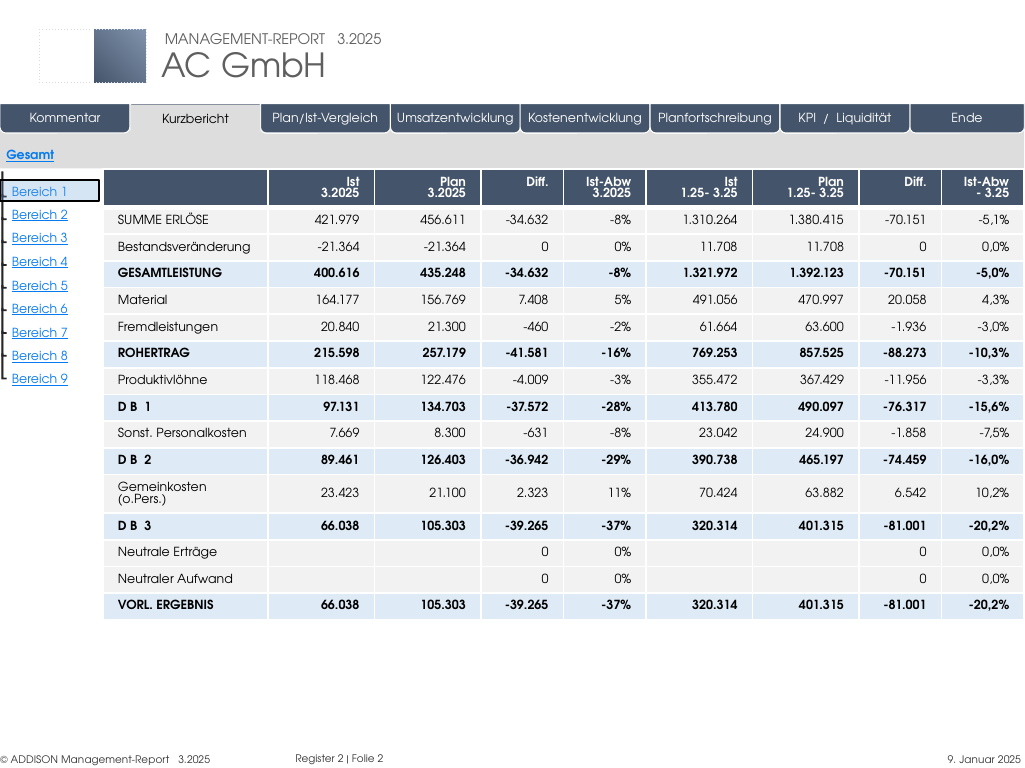

|  |  |  |  |  |  |
| --- | --- | --- | --- | --- | --- |
Eigene Folien
|  | Ist 3.2025 | Plan 3.2025 | Diff. | Ist-Abw 3.2025 | Ist 1.25- 3.25 | Plan 1.25- 3.25 | Diff. | Ist-Abw - 3.25 |
| --- | --- | --- | --- | --- | --- | --- | --- | --- |
| SUMME ERLÖSE | 421.979 | 456.611 | -34.632 | -8% | 1.310.264 | 1.380.415 | -70.151 | -5,1% |
| Bestandsveränderung | -21.364 | -21.364 | 0 | 0% | 11.708 | 11.708 | 0 | 0,0% |
| GESAMTLEISTUNG | 400.616 | 435.248 | -34.632 | -8% | 1.321.972 | 1.392.123 | -70.151 | -5,0% |
| Material | 164.177 | 156.769 | 7.408 | 5% | 491.056 | 470.997 | 20.058 | 4,3% |
| Fremdleistungen | 20.840 | 21.300 | -460 | -2% | 61.664 | 63.600 | -1.936 | -3,0% |
| ROHERTRAG | 215.598 | 257.179 | -41.581 | -16% | 769.253 | 857.525 | -88.273 | -10,3% |
| Produktivlöhne | 118.468 | 122.476 | -4.009 | -3% | 355.472 | 367.429 | -11.956 | -3,3% |
| D B 1 | 97.131 | 134.703 | -37.572 | -28% | 413.780 | 490.097 | -76.317 | -15,6% |
| Sonst. Personalkosten | 7.669 | 8.300 | -631 | -8% | 23.042 | 24.900 | -1.858 | -7,5% |
| D B 2 | 89.461 | 126.403 | -36.942 | -29% | 390.738 | 465.197 | -74.459 | -16,0% |
| Gemeinkosten (o.Pers.) | 23.423 | 21.100 | 2.323 | 11% | 70.424 | 63.882 | 6.542 | 10,2% |
| D B 3 | 66.038 | 105.303 | -39.265 | -37% | 320.314 | 401.315 | -81.001 | -20,2% |
| Neutrale Erträge |  |  | 0 | 0% |  |  | 0 | 0,0% |
| Neutraler Aufwand |  |  | 0 | 0% |  |  | 0 | 0,0% |
| VORL. ERGEBNIS | 66.038 | 105.303 | -39.265 | -37% | 320.314 | 401.315 | -81.001 | -20,2% |
|  |
| --- |

# Register 2 | Folie 2